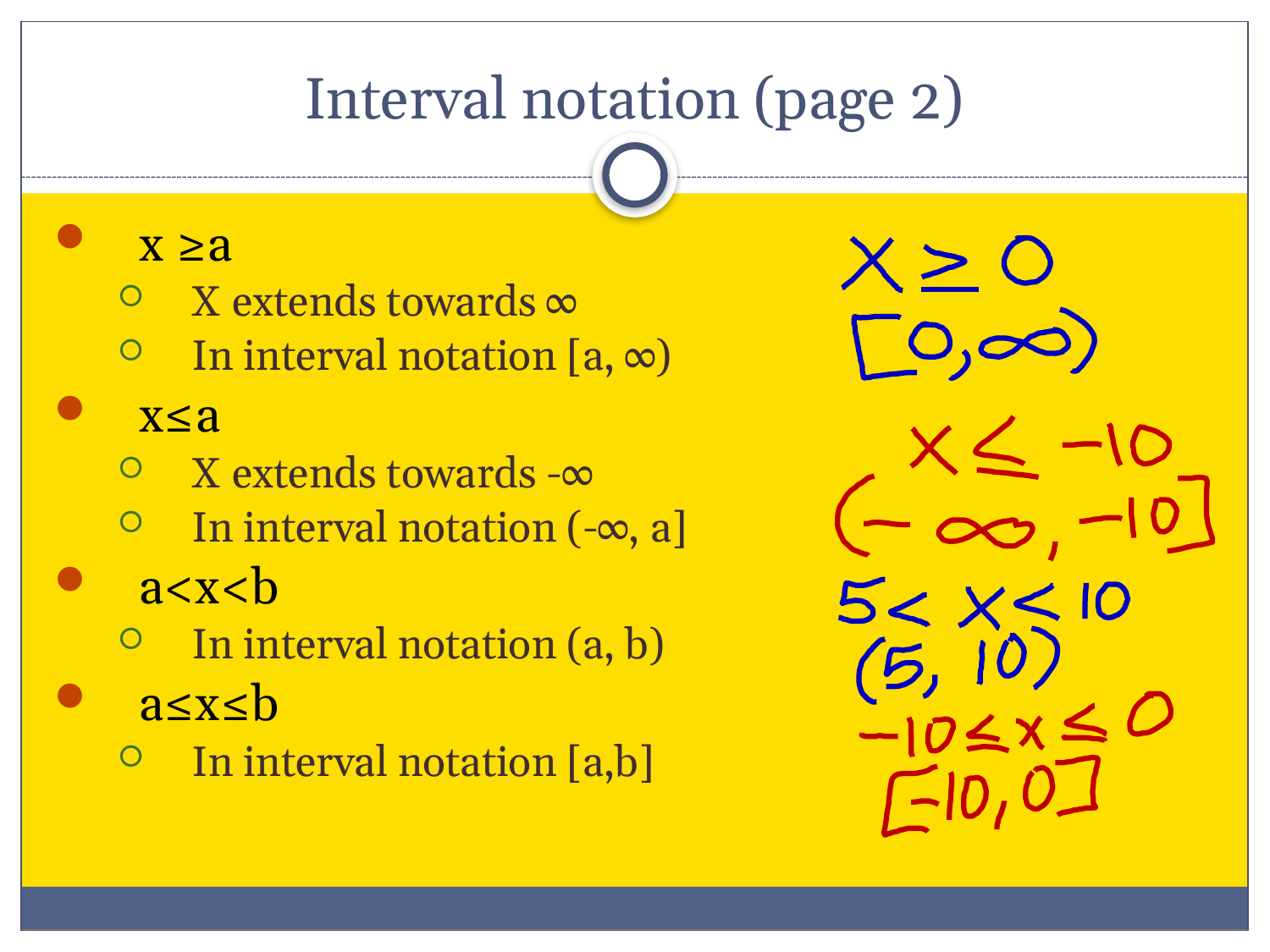

# Interval notation (page 2)
x ≥a
X extends towards ∞
In interval notation [a, ∞)
x≤a
X extends towards -∞
In interval notation (-∞, a]
a<x<b
In interval notation (a, b)
a≤x≤b
In interval notation [a,b]